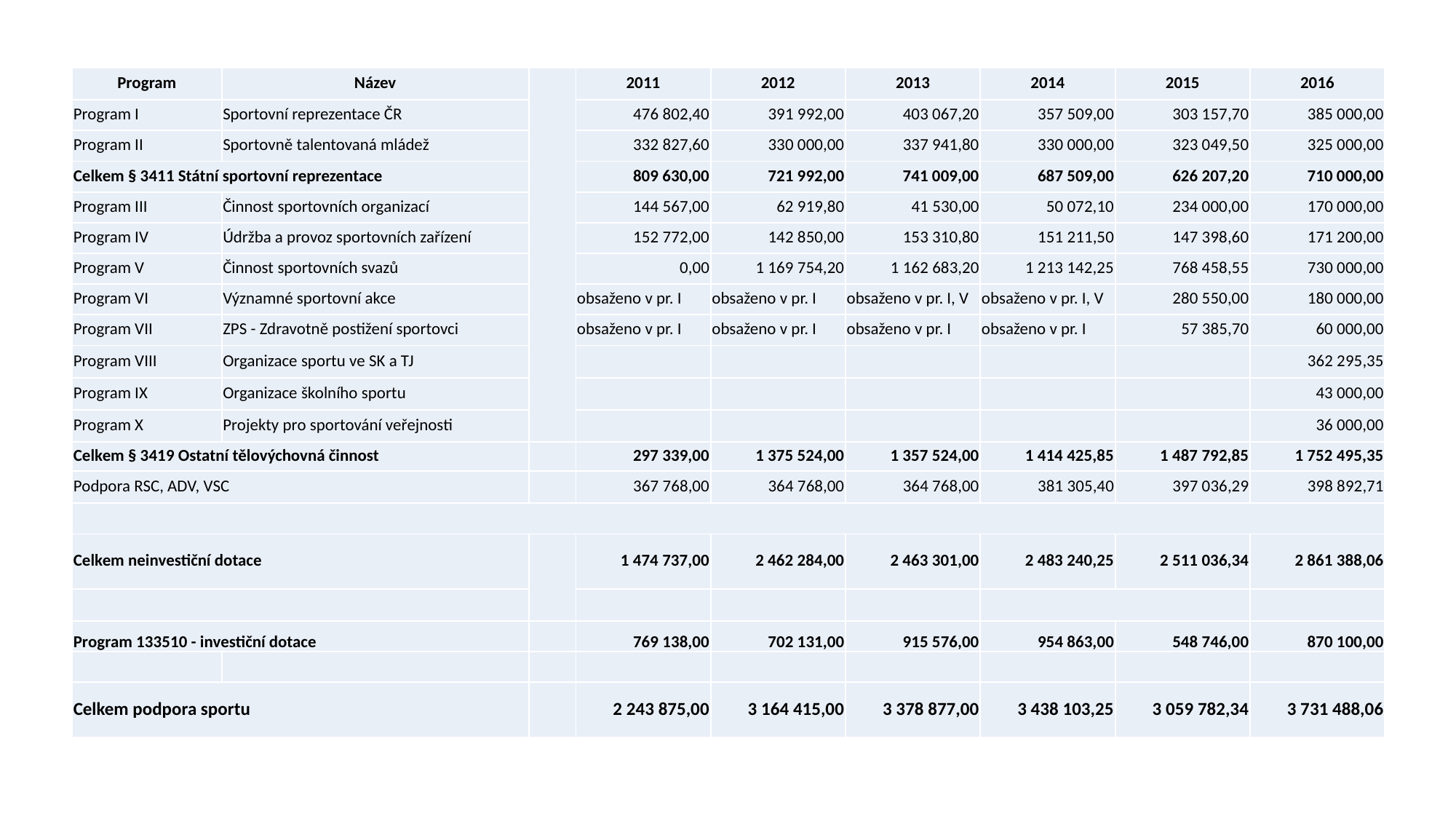

| Program | Název |  | 2011 | 2012 | 2013 | 2014 | 2015 | 2016 |
| --- | --- | --- | --- | --- | --- | --- | --- | --- |
| Program I | Sportovní reprezentace ČR |  | 476 802,40 | 391 992,00 | 403 067,20 | 357 509,00 | 303 157,70 | 385 000,00 |
| Program II | Sportovně talentovaná mládež |  | 332 827,60 | 330 000,00 | 337 941,80 | 330 000,00 | 323 049,50 | 325 000,00 |
| Celkem § 3411 Státní sportovní reprezentace |  |  | 809 630,00 | 721 992,00 | 741 009,00 | 687 509,00 | 626 207,20 | 710 000,00 |
| Program III | Činnost sportovních organizací |  | 144 567,00 | 62 919,80 | 41 530,00 | 50 072,10 | 234 000,00 | 170 000,00 |
| Program IV | Údržba a provoz sportovních zařízení |  | 152 772,00 | 142 850,00 | 153 310,80 | 151 211,50 | 147 398,60 | 171 200,00 |
| Program V | Činnost sportovních svazů |  | 0,00 | 1 169 754,20 | 1 162 683,20 | 1 213 142,25 | 768 458,55 | 730 000,00 |
| Program VI | Významné sportovní akce |  | obsaženo v pr. I | obsaženo v pr. I | obsaženo v pr. I, V | obsaženo v pr. I, V | 280 550,00 | 180 000,00 |
| Program VII | ZPS - Zdravotně postižení sportovci |  | obsaženo v pr. I | obsaženo v pr. I | obsaženo v pr. I | obsaženo v pr. I | 57 385,70 | 60 000,00 |
| Program VIII | Organizace sportu ve SK a TJ |  |  |  |  |  |  | 362 295,35 |
| Program IX | Organizace školního sportu |  |  |  |  |  |  | 43 000,00 |
| Program X | Projekty pro sportování veřejnosti |  |  |  |  |  |  | 36 000,00 |
| Celkem § 3419 Ostatní tělovýchovná činnost |  |  | 297 339,00 | 1 375 524,00 | 1 357 524,00 | 1 414 425,85 | 1 487 792,85 | 1 752 495,35 |
| Podpora RSC, ADV, VSC |  |  | 367 768,00 | 364 768,00 | 364 768,00 | 381 305,40 | 397 036,29 | 398 892,71 |
|  |  |  |  |  |  |  |  |  |
| Celkem neinvestiční dotace |  |  | 1 474 737,00 | 2 462 284,00 | 2 463 301,00 | 2 483 240,25 | 2 511 036,34 | 2 861 388,06 |
|  |  |  |  |  |  |  |  |  |
| Program 133510 - investiční dotace |  |  | 769 138,00 | 702 131,00 | 915 576,00 | 954 863,00 | 548 746,00 | 870 100,00 |
|  |  |  |  |  |  |  |  |  |
| Celkem podpora sportu |  |  | 2 243 875,00 | 3 164 415,00 | 3 378 877,00 | 3 438 103,25 | 3 059 782,34 | 3 731 488,06 |